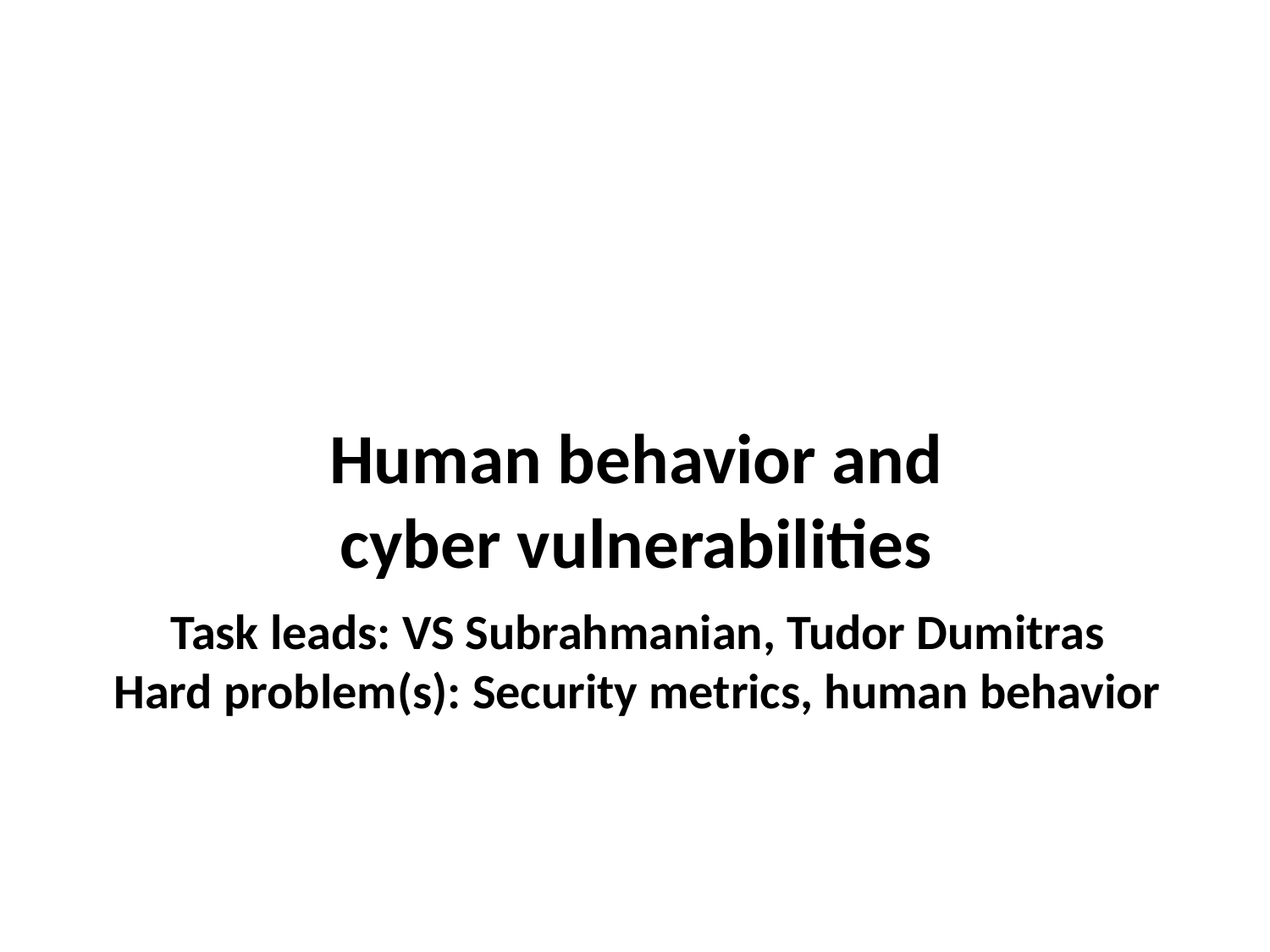

Human behavior and
cyber vulnerabilities
Task leads: VS Subrahmanian, Tudor Dumitras
Hard problem(s): Security metrics, human behavior